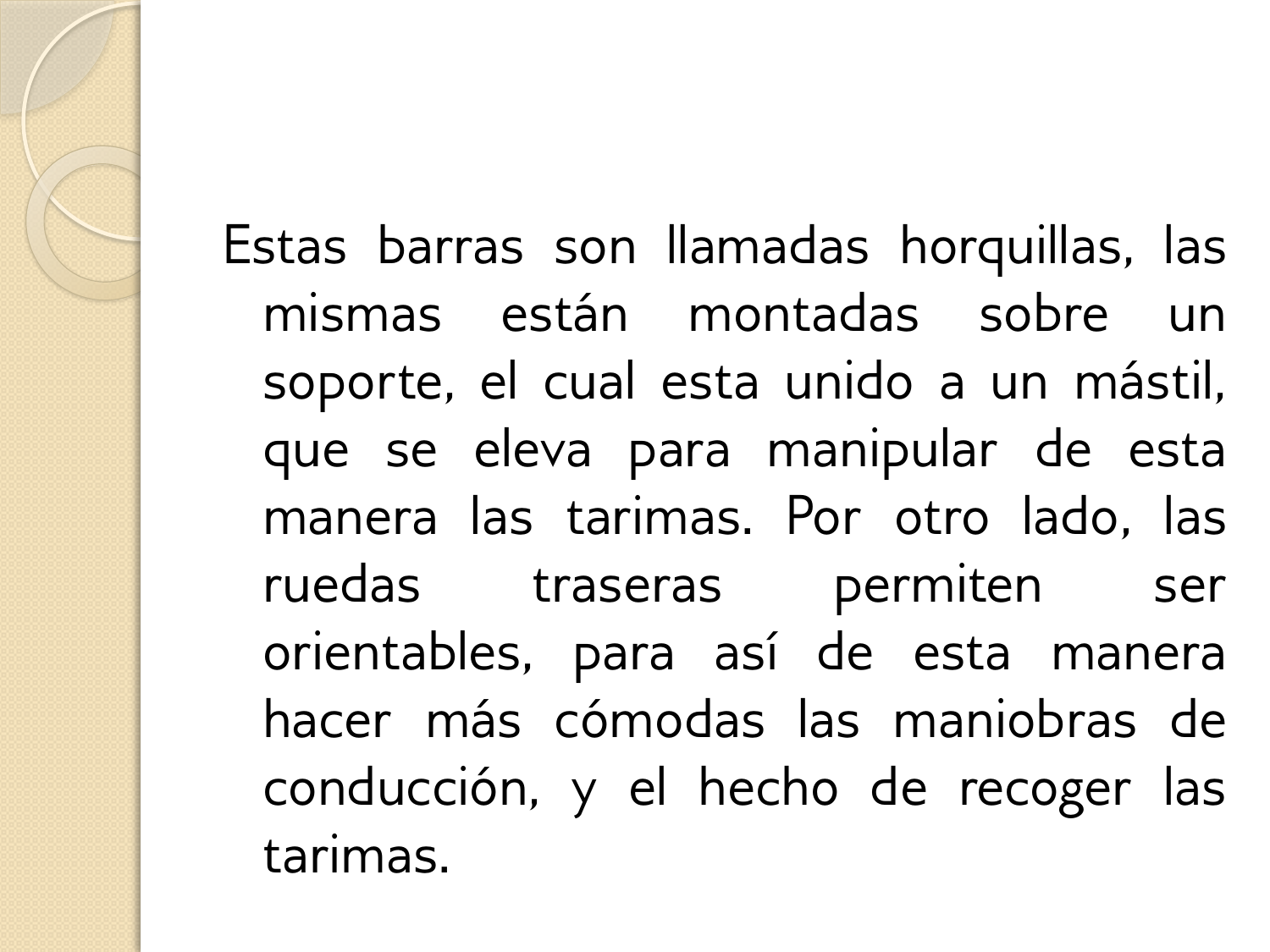

#
Estas barras son llamadas horquillas, las mismas están montadas sobre un soporte, el cual esta unido a un mástil, que se eleva para manipular de esta manera las tarimas. Por otro lado, las ruedas traseras permiten ser orientables, para así de esta manera hacer más cómodas las maniobras de conducción, y el hecho de recoger las tarimas.